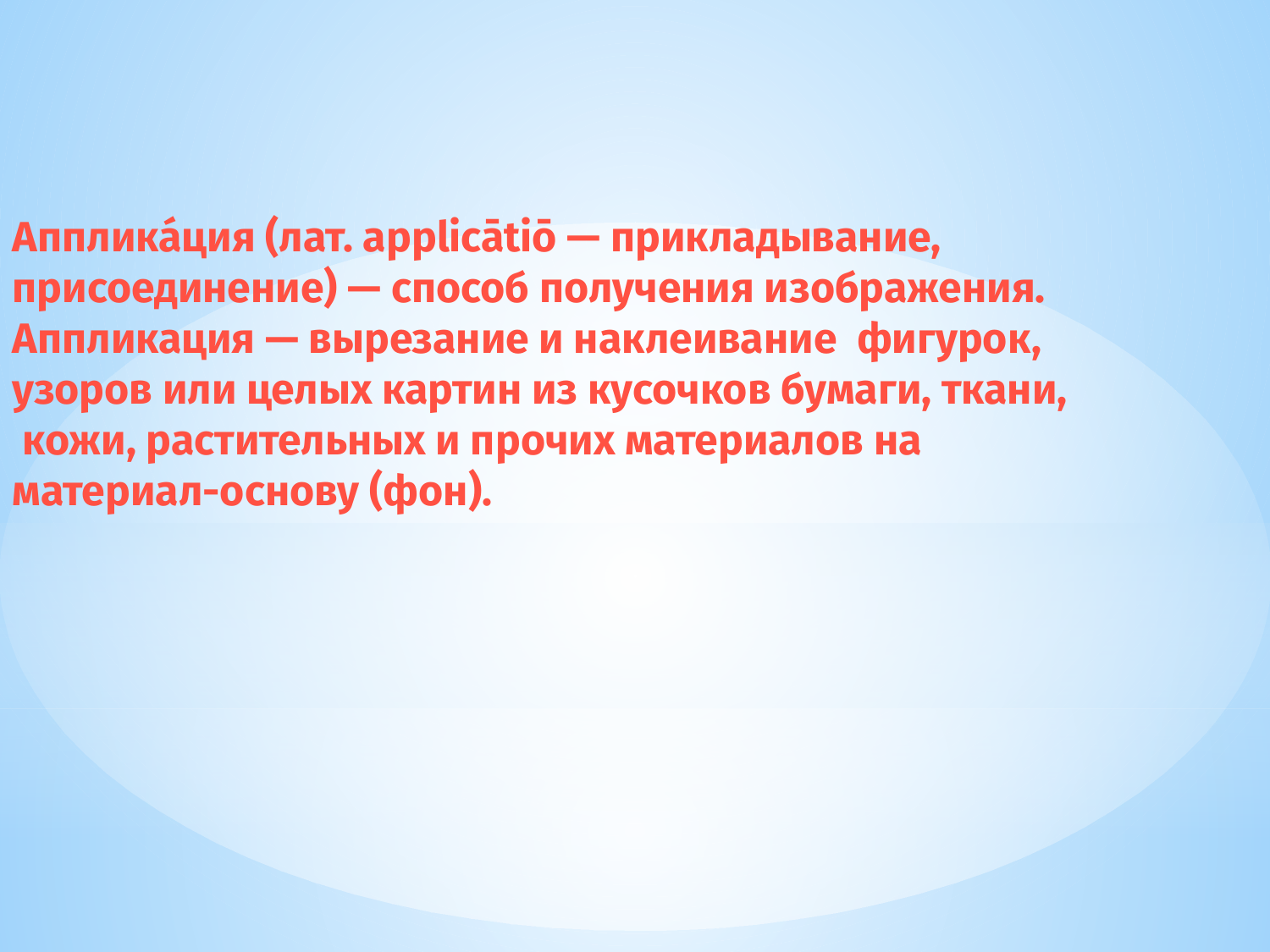

Апплика́ция (лат. applicātiō — прикладывание,
присоединение) — способ получения изображения.
Аппликация — вырезание и наклеивание  фигурок,
узоров или целых картин из кусочков бумаги, ткани,
 кожи, растительных и прочих материалов на
материал-основу (фон).